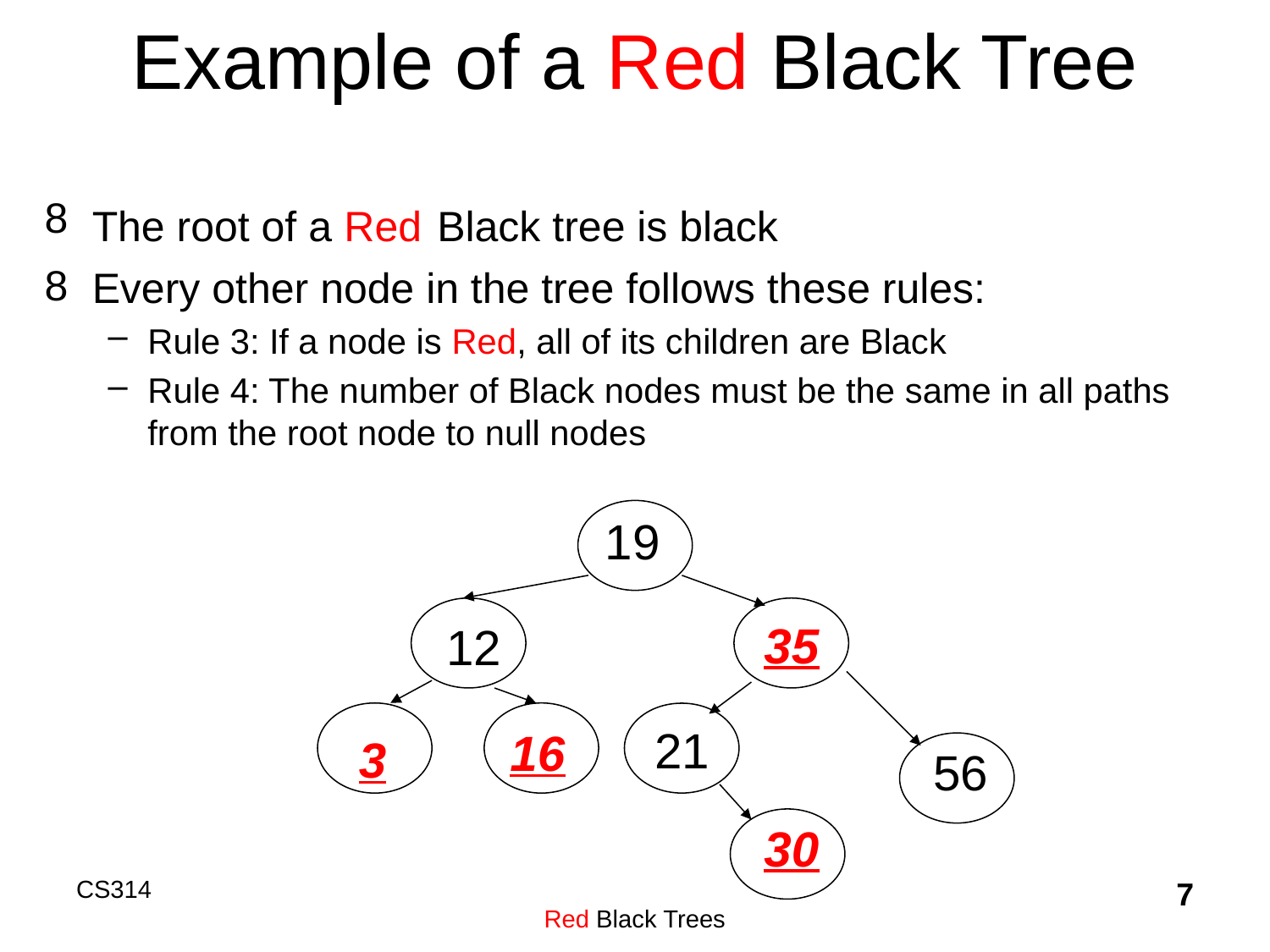

# Example of a Red Black Tree

The root of a Red Black tree is black
Every other node in the tree follows these rules:
Rule 3: If a node is Red, all of its children are Black
Rule 4: The number of Black nodes must be the same in all paths from the root node to null nodes

19

35
12

3

21
16

56

30
CS314

Red Black Trees
7